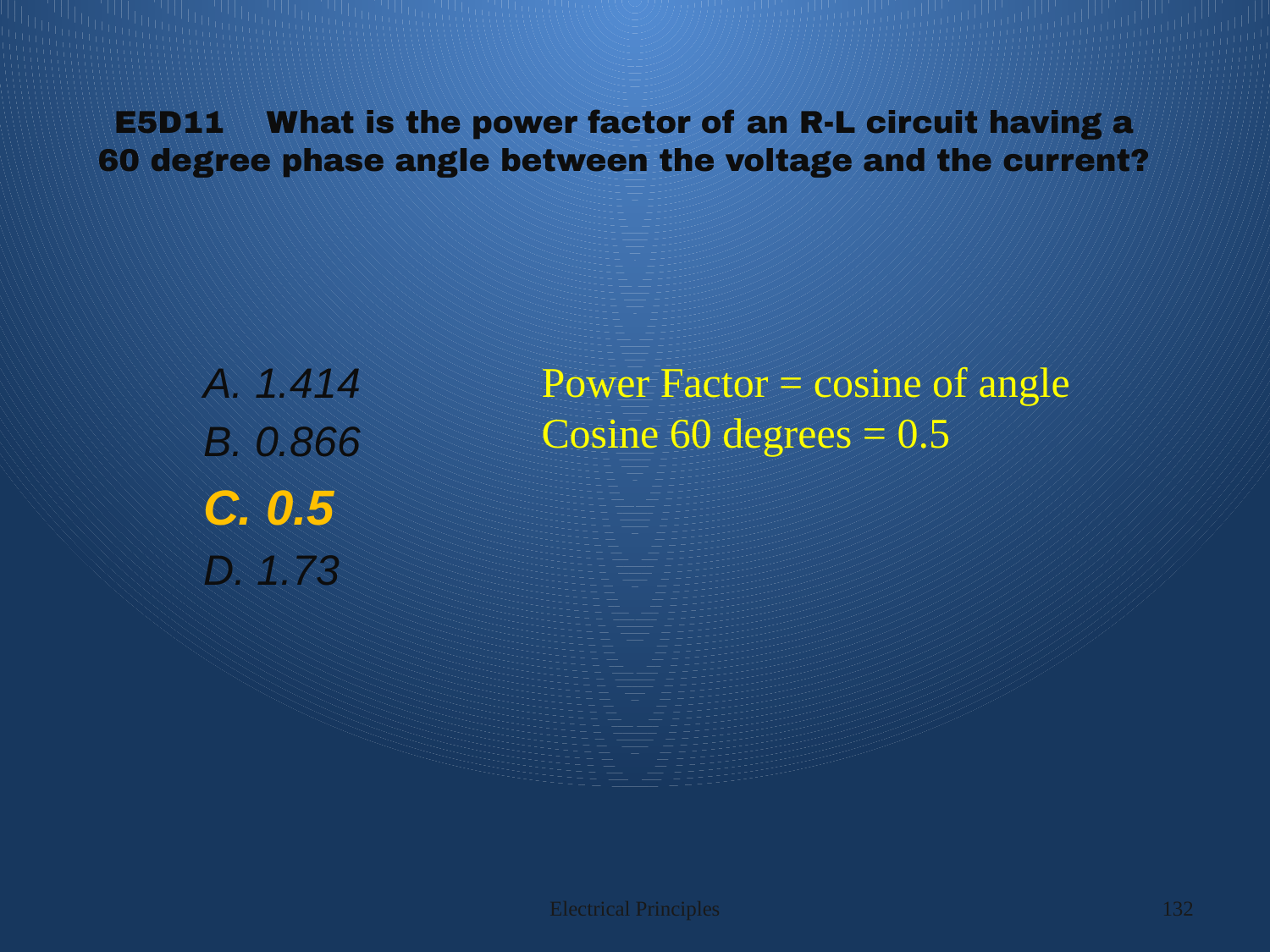

# E5D11    What is the power factor of an R-L circuit having a 60 degree phase angle between the voltage and the current?
A. 1.414
B. 0.866
C. 0.5
D. 1.73
Power Factor = cosine of angle
Cosine 60 degrees = 0.5
Electrical Principles
132